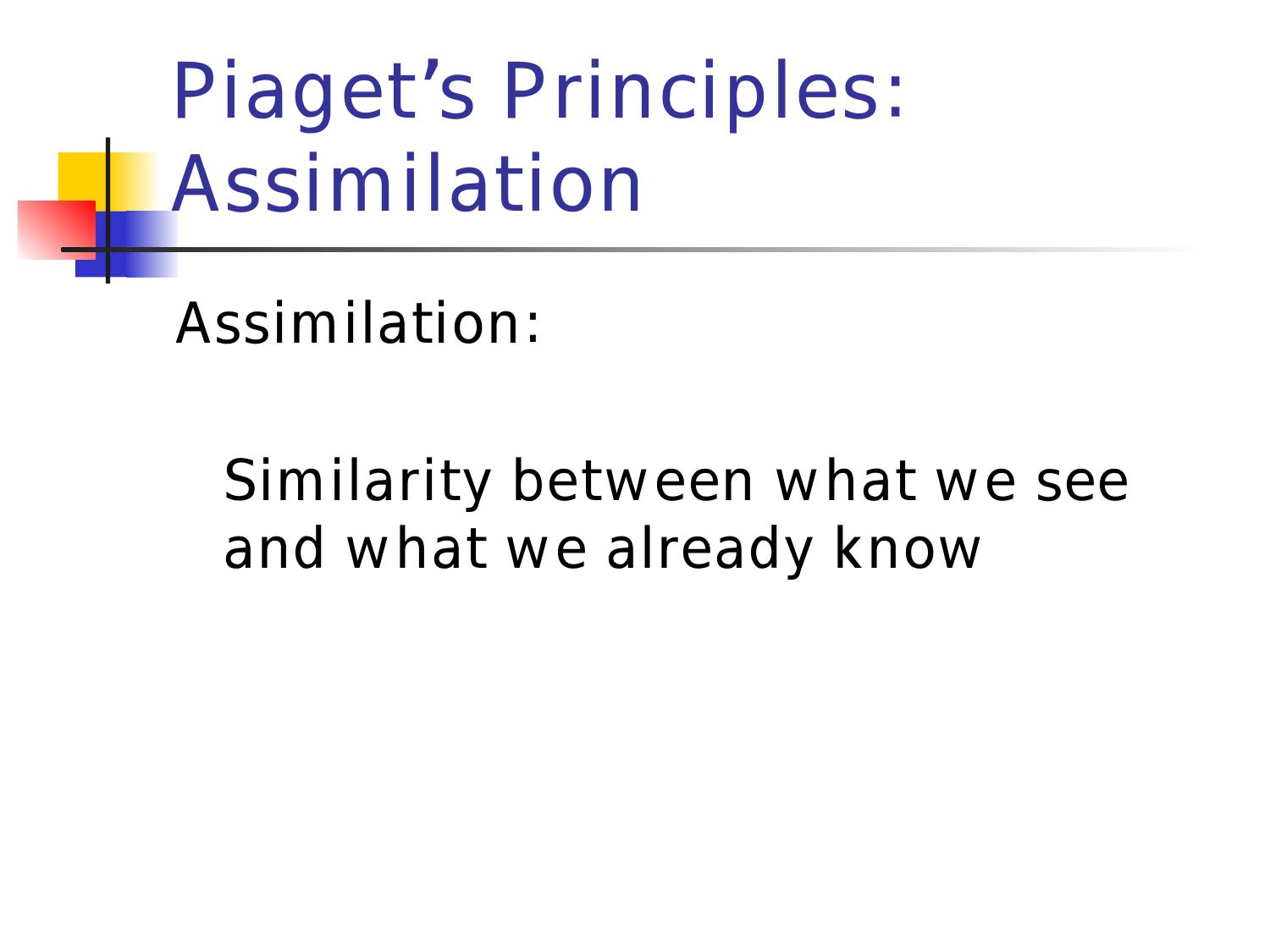

# Piaget’s Principles: Assimilation
Assimilation:

	Similarity between what we see and what we already know